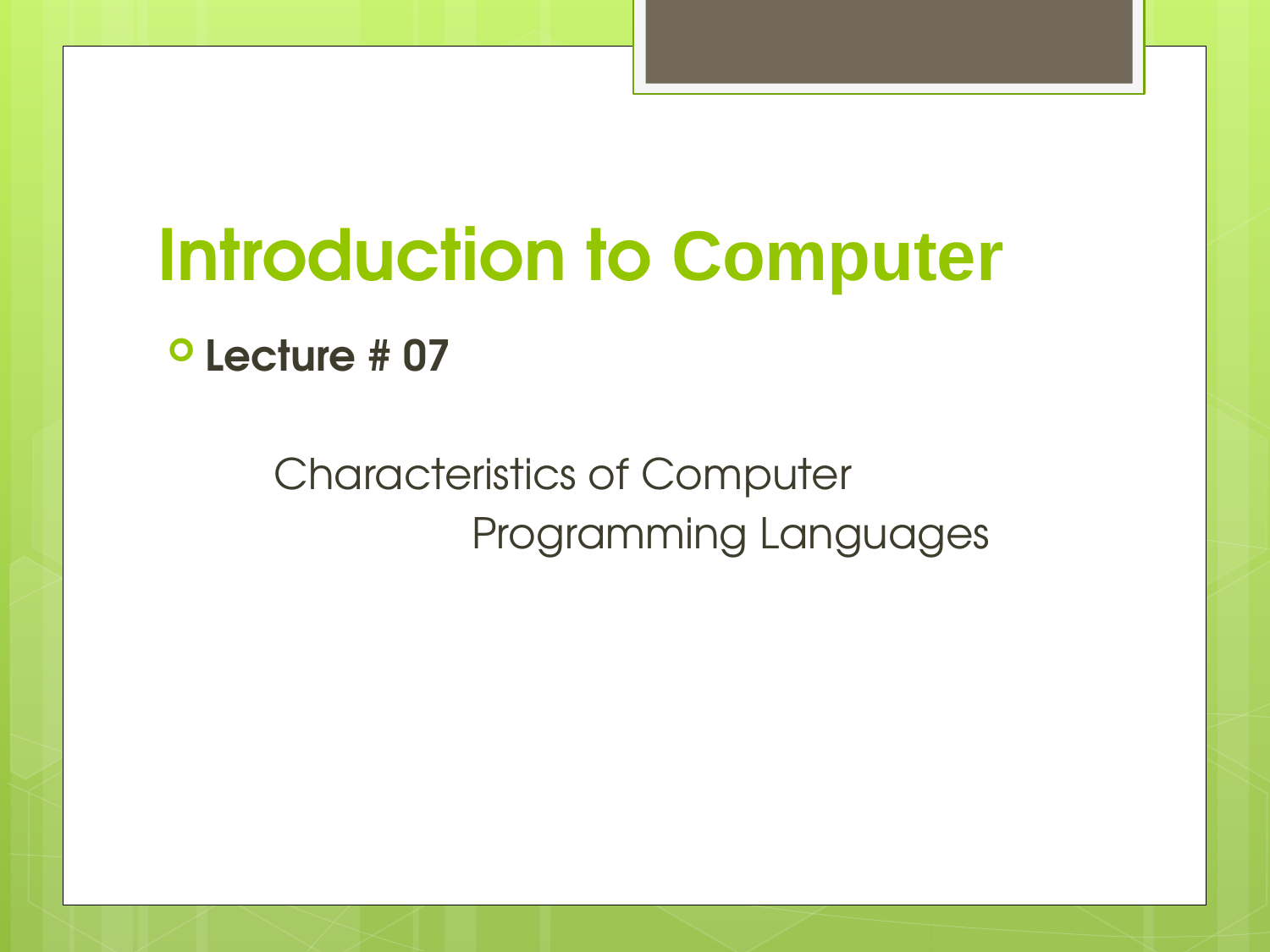

# Introduction to Computer
Lecture # 07

          Characteristics of Computer
                           Programming Languages